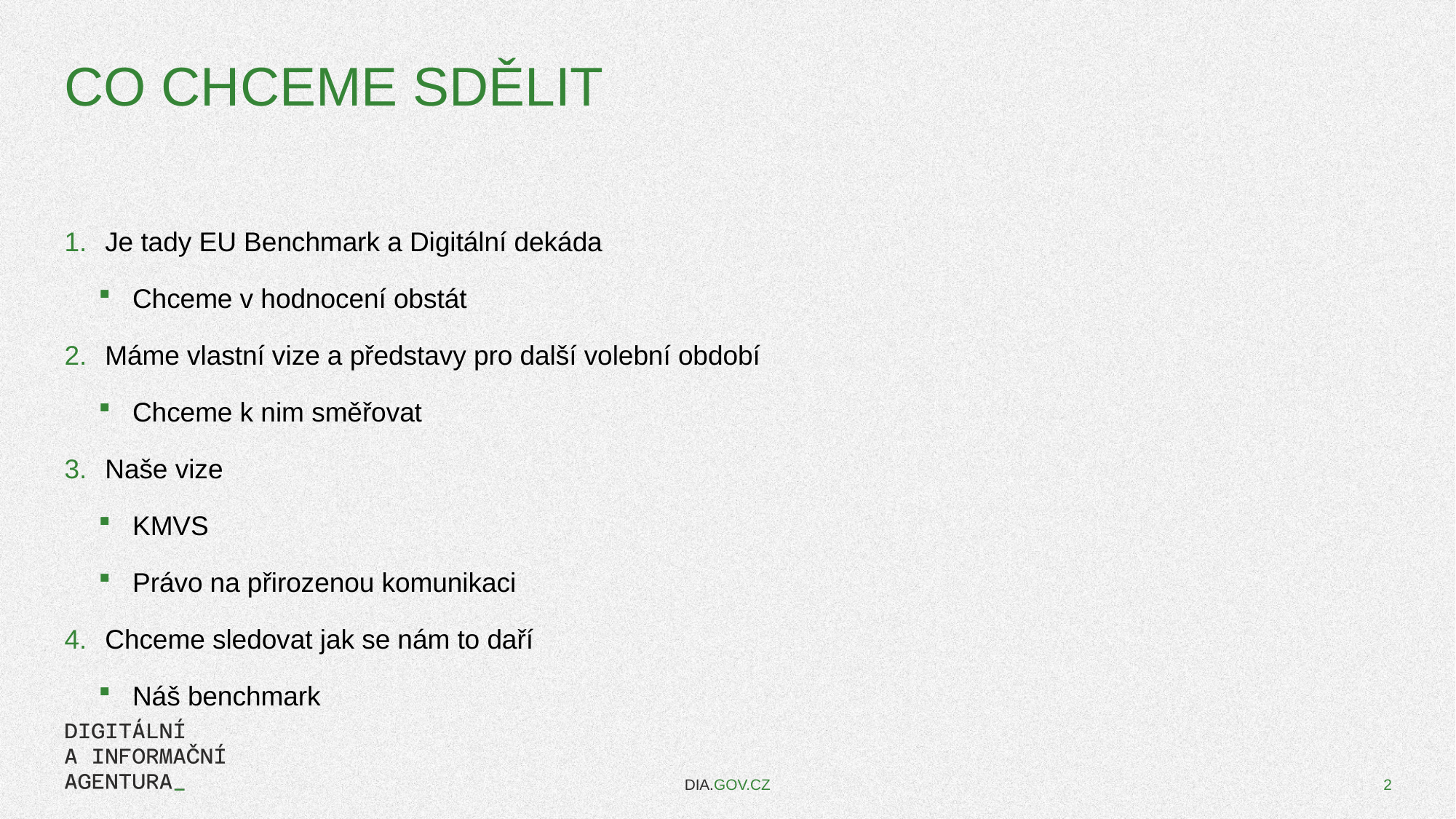

# Co chcEME sdělit
Je tady EU Benchmark a Digitální dekáda
Chceme v hodnocení obstát
Máme vlastní vize a představy pro další volební období
Chceme k nim směřovat
Naše vize
KMVS
Právo na přirozenou komunikaci
Chceme sledovat jak se nám to daří
Náš benchmark
DIA.GOV.CZ
2